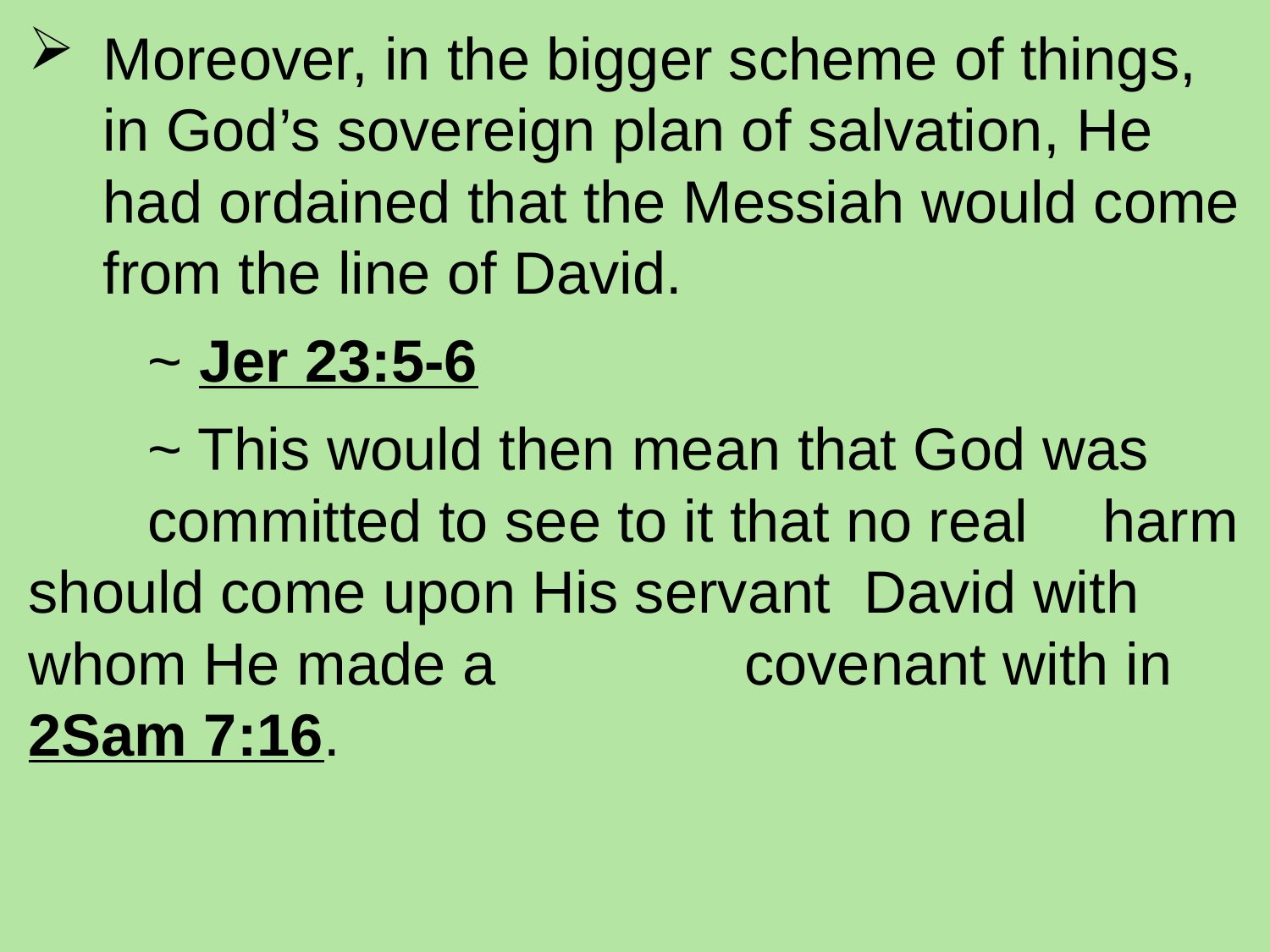

Moreover, in the bigger scheme of things, in God’s sovereign plan of salvation, He had ordained that the Messiah would come from the line of David.
		~ Jer 23:5-6
		~ This would then mean that God was 					committed to see to it that no real 						harm should come upon His servant 					David with whom He made a 							covenant with in 2Sam 7:16.